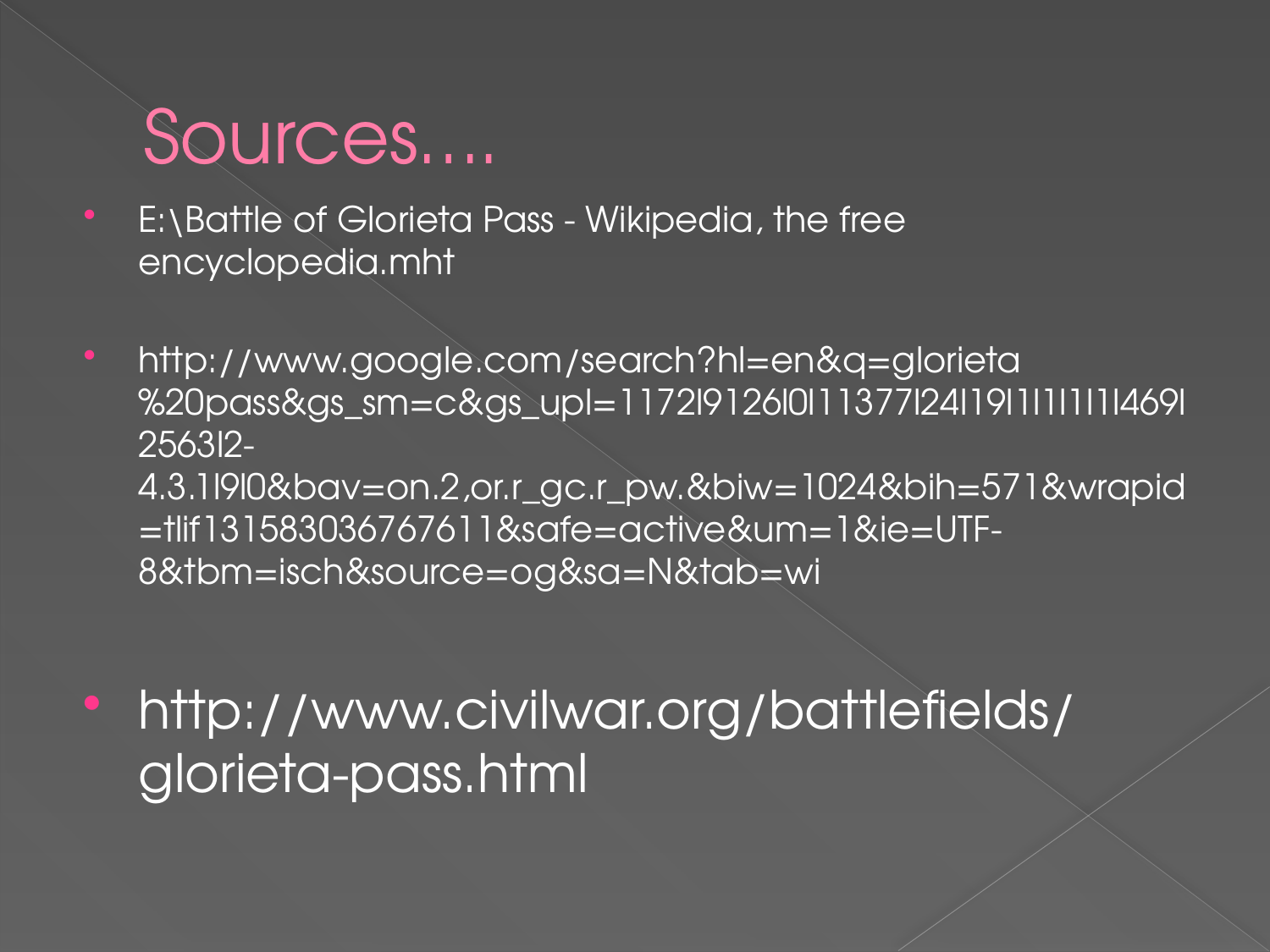

# Sources….
E:\Battle of Glorieta Pass - Wikipedia, the free encyclopedia.mht

http://www.google.com/search?hl=en&q=glorieta%20pass&gs_sm=c&gs_upl=1172l9126l0l11377l24l19l1l1l1l1l469l2563l2-4.3.1l9l0&bav=on.2,or.r_gc.r_pw.&biw=1024&bih=571&wrapid=tlif131583036767611&safe=active&um=1&ie=UTF-8&tbm=isch&source=og&sa=N&tab=wi

http://www.civilwar.org/battlefields/glorieta-pass.html